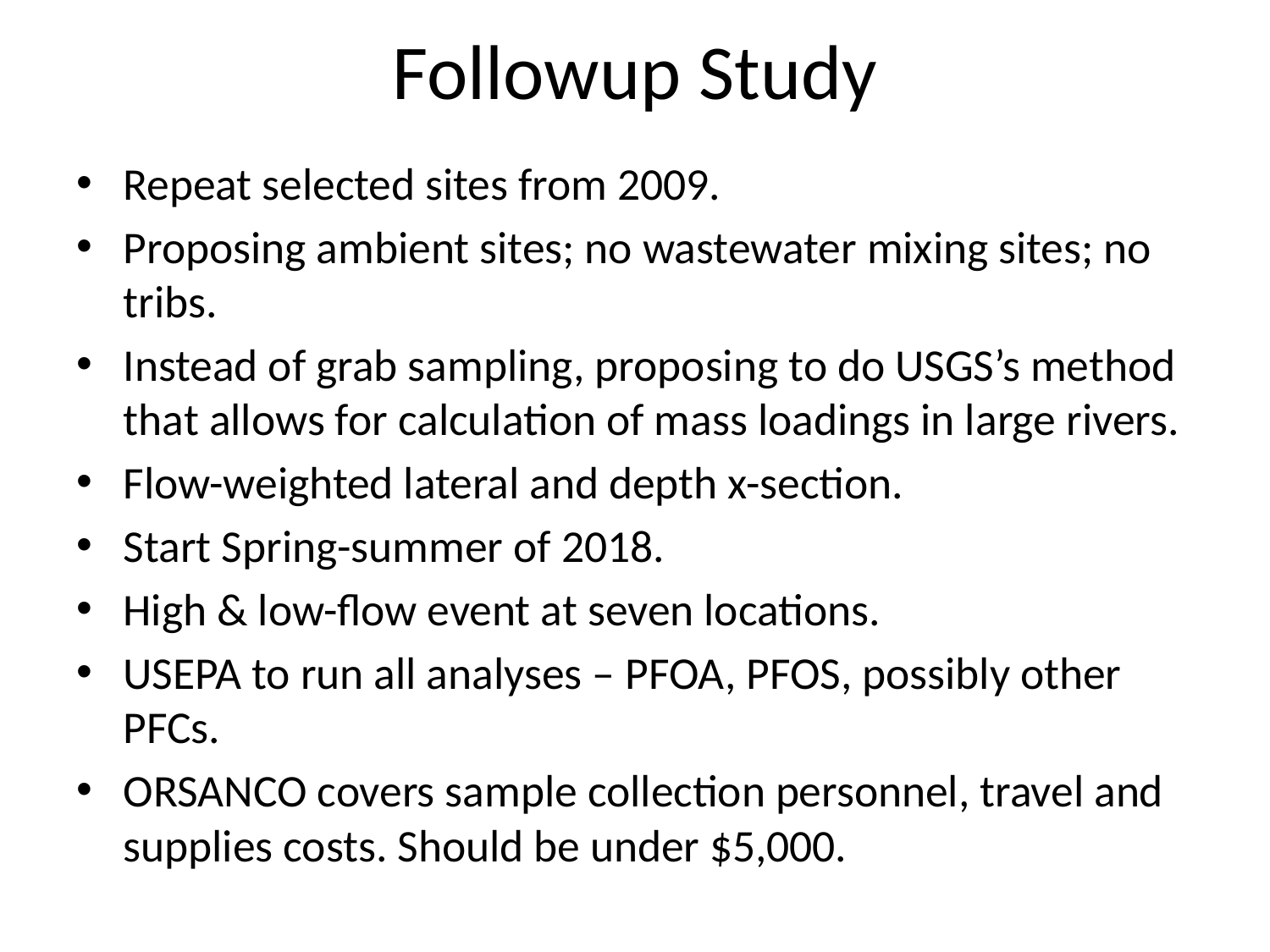

# Followup Study
Repeat selected sites from 2009.
Proposing ambient sites; no wastewater mixing sites; no tribs.
Instead of grab sampling, proposing to do USGS’s method that allows for calculation of mass loadings in large rivers.
Flow-weighted lateral and depth x-section.
Start Spring-summer of 2018.
High & low-flow event at seven locations.
USEPA to run all analyses – PFOA, PFOS, possibly other PFCs.
ORSANCO covers sample collection personnel, travel and supplies costs. Should be under $5,000.